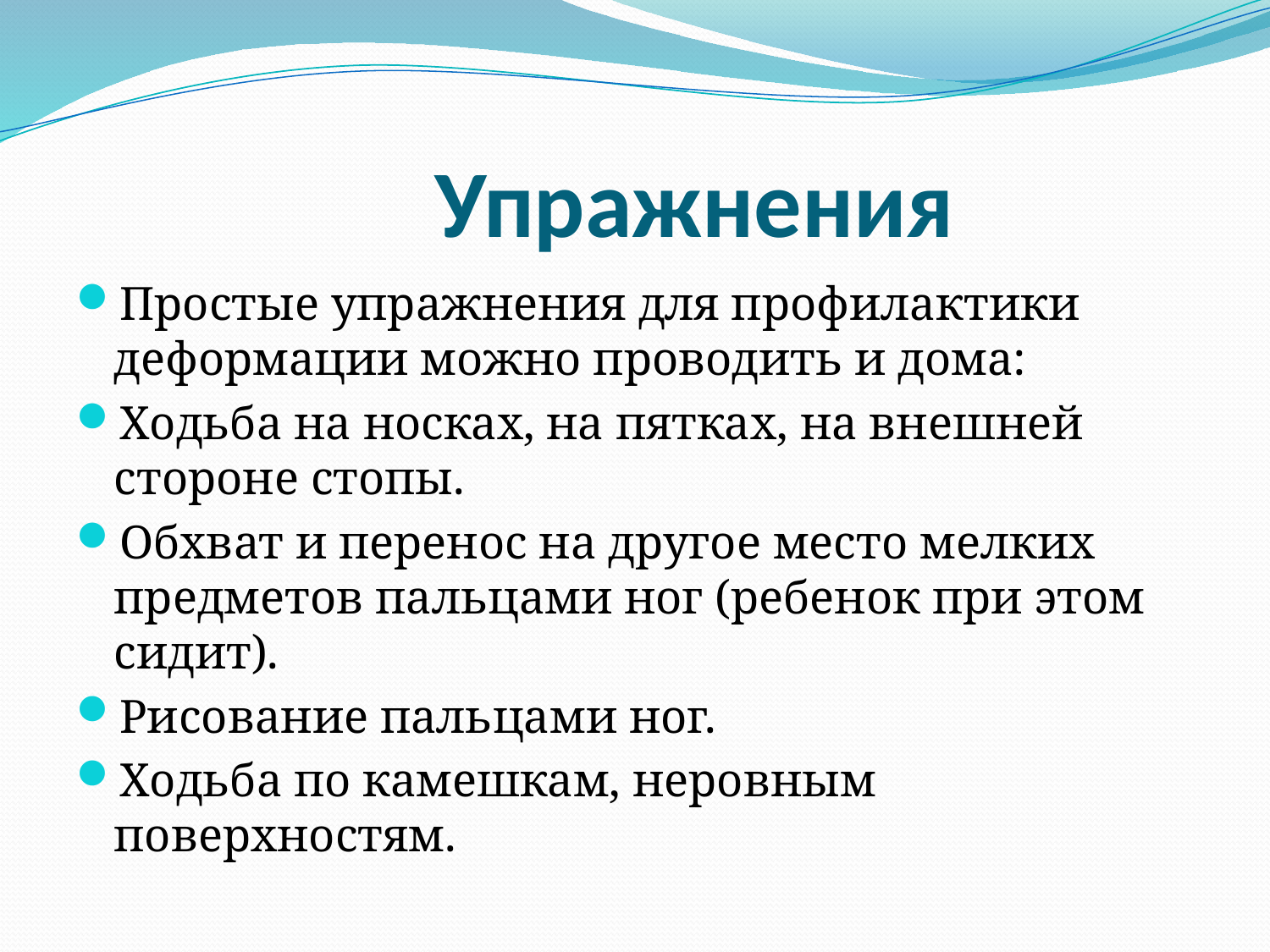

# Упражнения
Простые упражнения для профилактики деформации можно проводить и дома:
Ходьба на носках, на пятках, на внешней стороне стопы.
Обхват и перенос на другое место мелких предметов пальцами ног (ребенок при этом сидит).
Рисование пальцами ног.
Ходьба по камешкам, неровным поверхностям.